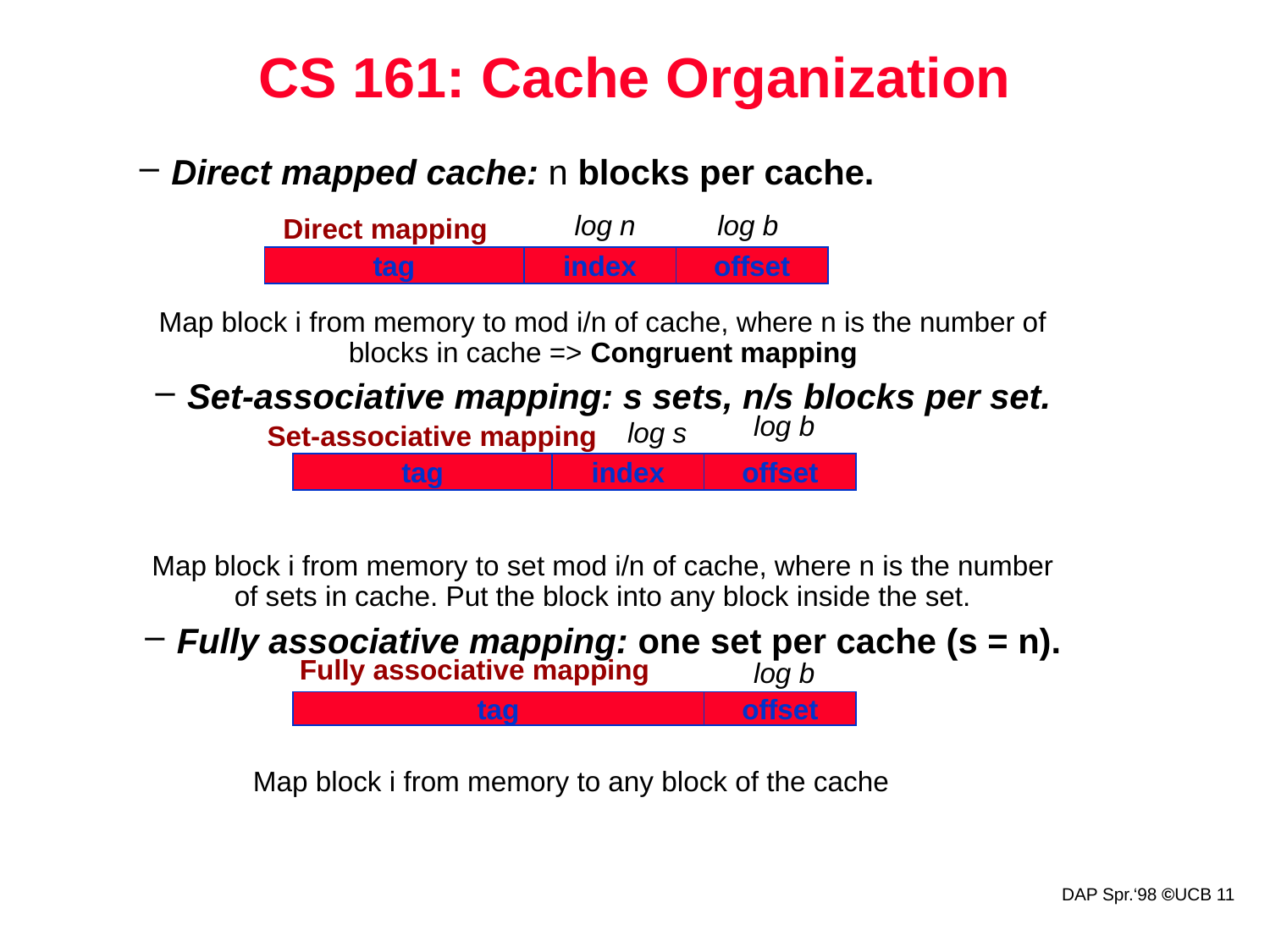

# CS 161: Cache Organization
Direct mapped cache: n blocks per cache.

Map block i from memory to mod i/n of cache, where n is the number of blocks in cache => Congruent mapping
Set-associative mapping: s sets, n/s blocks per set.

Map block i from memory to set mod i/n of cache, where n is the number of sets in cache. Put the block into any block inside the set.
Fully associative mapping: one set per cache (s = n).

Map block i from memory to any block of the cache
log n
log b
Direct mapping
tag
index
offset
log b
log s
Set-associative mapping
tag
index
offset
Fully associative mapping
log b
tag
offset